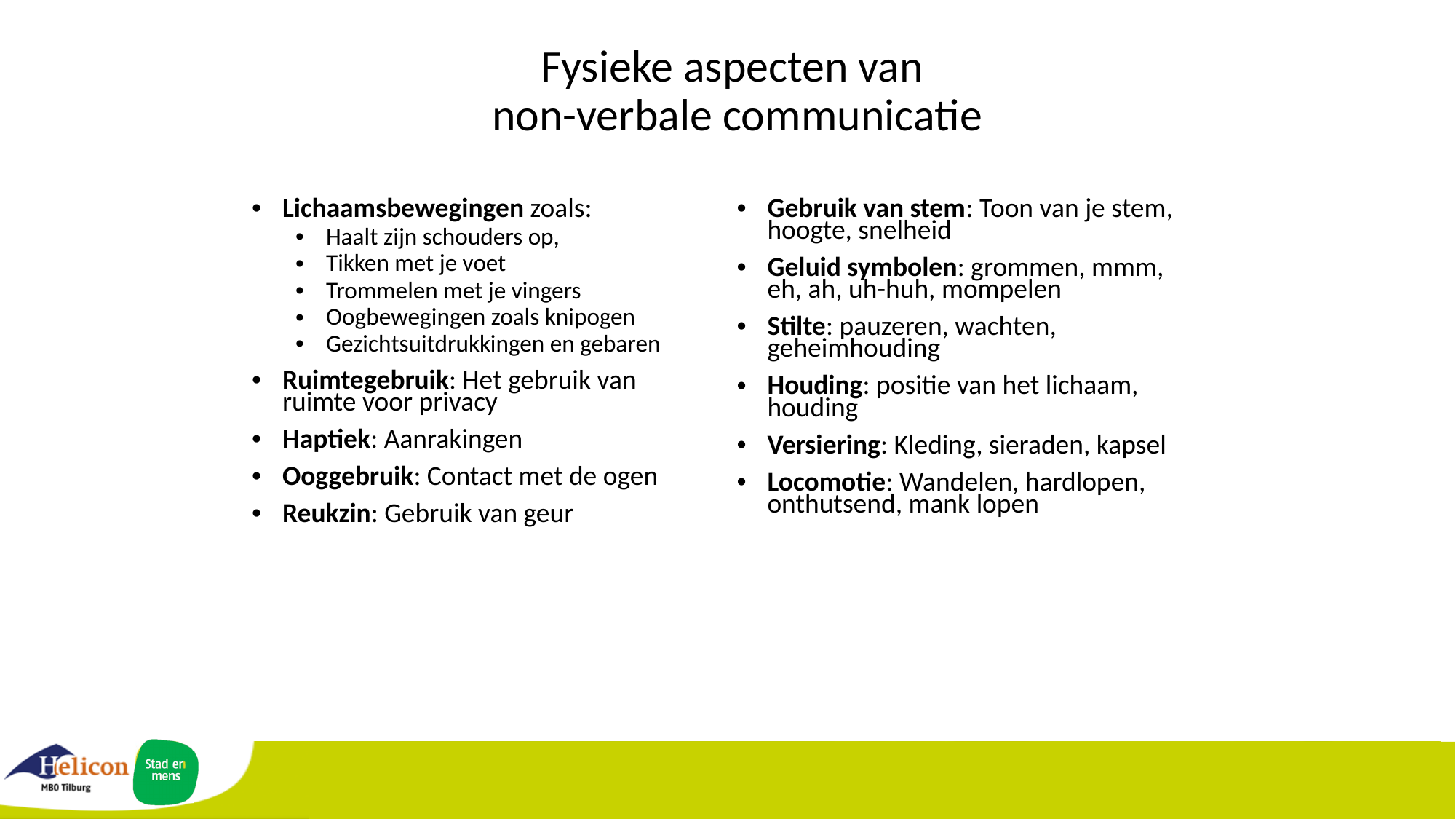

# Fysieke aspecten van non-verbale communicatie
| Lichaamsbewegingen zoals: Haalt zijn schouders op, Tikken met je voet Trommelen met je vingers Oogbewegingen zoals knipogen Gezichtsuitdrukkingen en gebaren Ruimtegebruik: Het gebruik van ruimte voor privacy Haptiek: Aanrakingen Ooggebruik: Contact met de ogen Reukzin: Gebruik van geur | Gebruik van stem: Toon van je stem, hoogte, snelheid Geluid symbolen: grommen, mmm, eh, ah, uh-huh, mompelen Stilte: pauzeren, wachten, geheimhouding Houding: positie van het lichaam, houding Versiering: Kleding, sieraden, kapsel Locomotie: Wandelen, hardlopen, onthutsend, mank lopen |
| --- | --- |